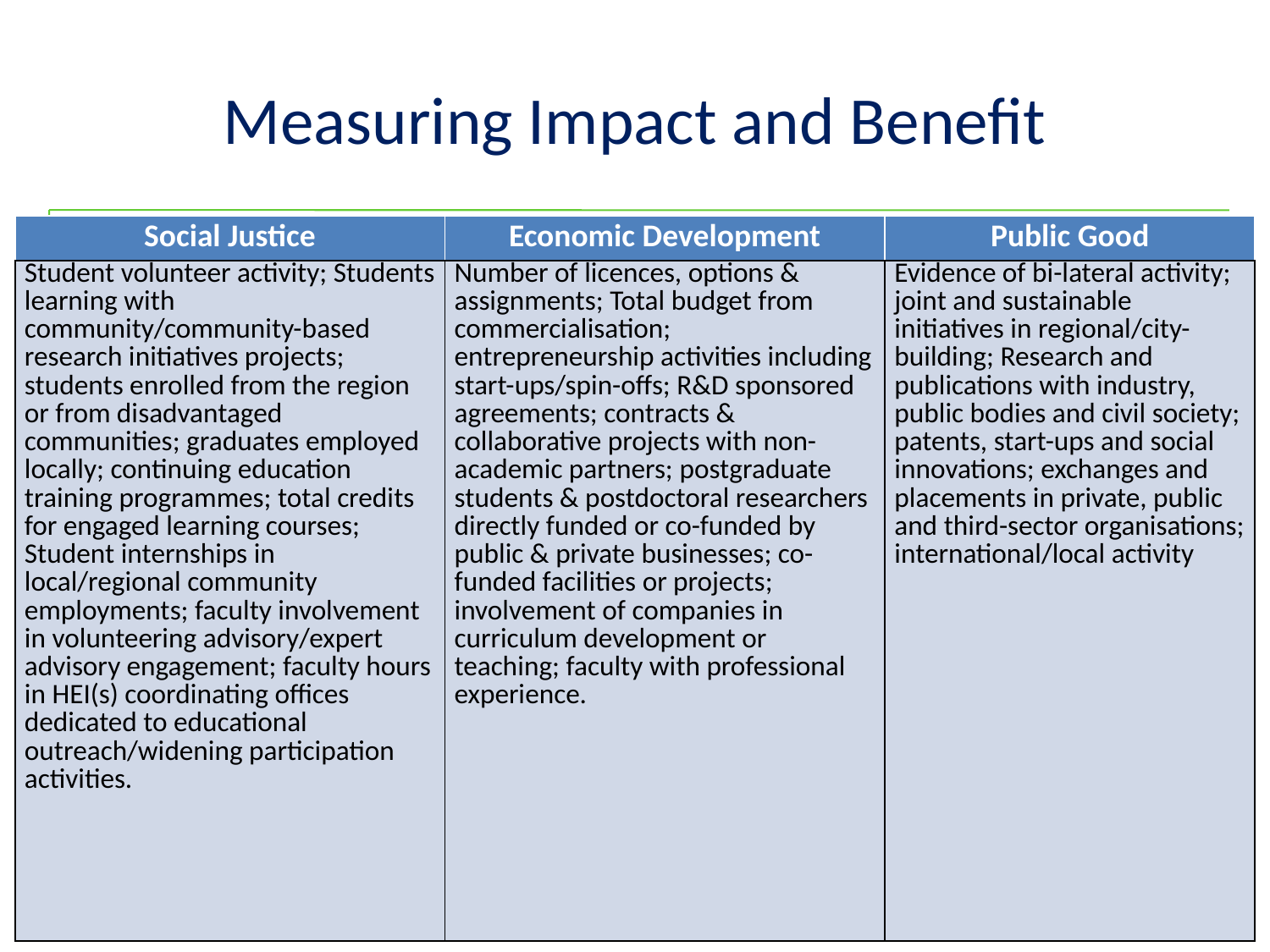

# Measuring Impact and Benefit
| Social Justice | Economic Development | Public Good |
| --- | --- | --- |
| Student volunteer activity; Students learning with community/community-based research initiatives projects; students enrolled from the region or from disadvantaged communities; graduates employed locally; continuing education training programmes; total credits for engaged learning courses; Student internships in local/regional community employments; faculty involvement in volunteering advisory/expert advisory engagement; faculty hours in HEI(s) coordinating offices dedicated to educational outreach/widening participation activities. | Number of licences, options & assignments; Total budget from commercialisation; entrepreneurship activities including start-ups/spin-offs; R&D sponsored agreements; contracts & collaborative projects with non-academic partners; postgraduate students & postdoctoral researchers directly funded or co-funded by public & private businesses; co-funded facilities or projects; involvement of companies in curriculum development or teaching; faculty with professional experience. | Evidence of bi-lateral activity; joint and sustainable initiatives in regional/city-building; Research and publications with industry, public bodies and civil society; patents, start-ups and social innovations; exchanges and placements in private, public and third-sector organisations; international/local activity |